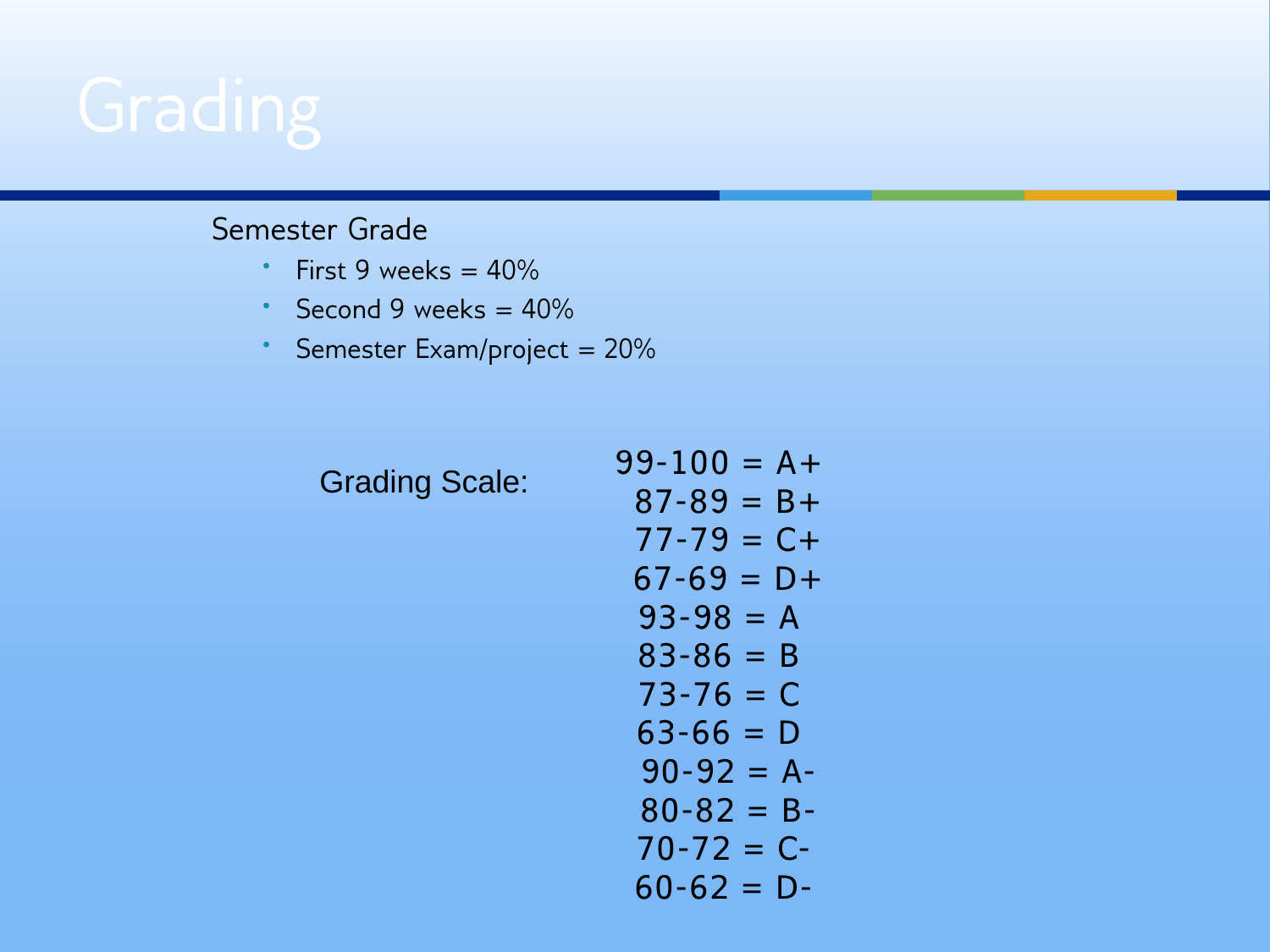

# Grading
Semester Grade
First 9 weeks = 40%
Second 9 weeks = 40%
Semester Exam/project = 20%

99-100 = A+
  87-89 = B+
  77-79 = C+
  67-69 = D+
93-98 = A
83-86 = B
73-76 = C
63-66 = D
  90-92 = A-
  80-82 = B-
 70-72 = C-
 60-62 = D-
Grading Scale: